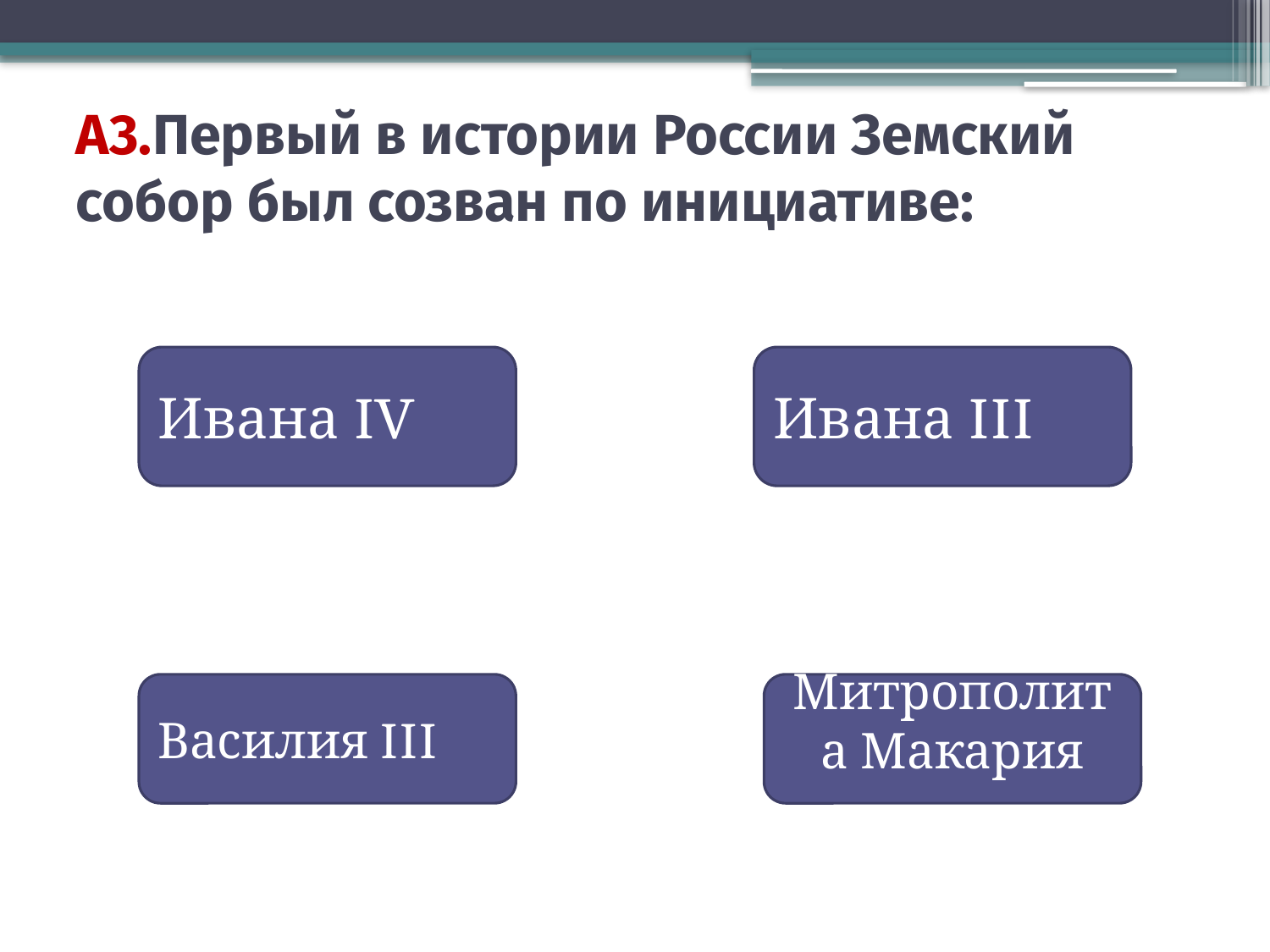

# А3.Первый в истории России Земский собор был созван по инициативе:
Ивана IV
Ивана III
Василия III
Митрополита Макария